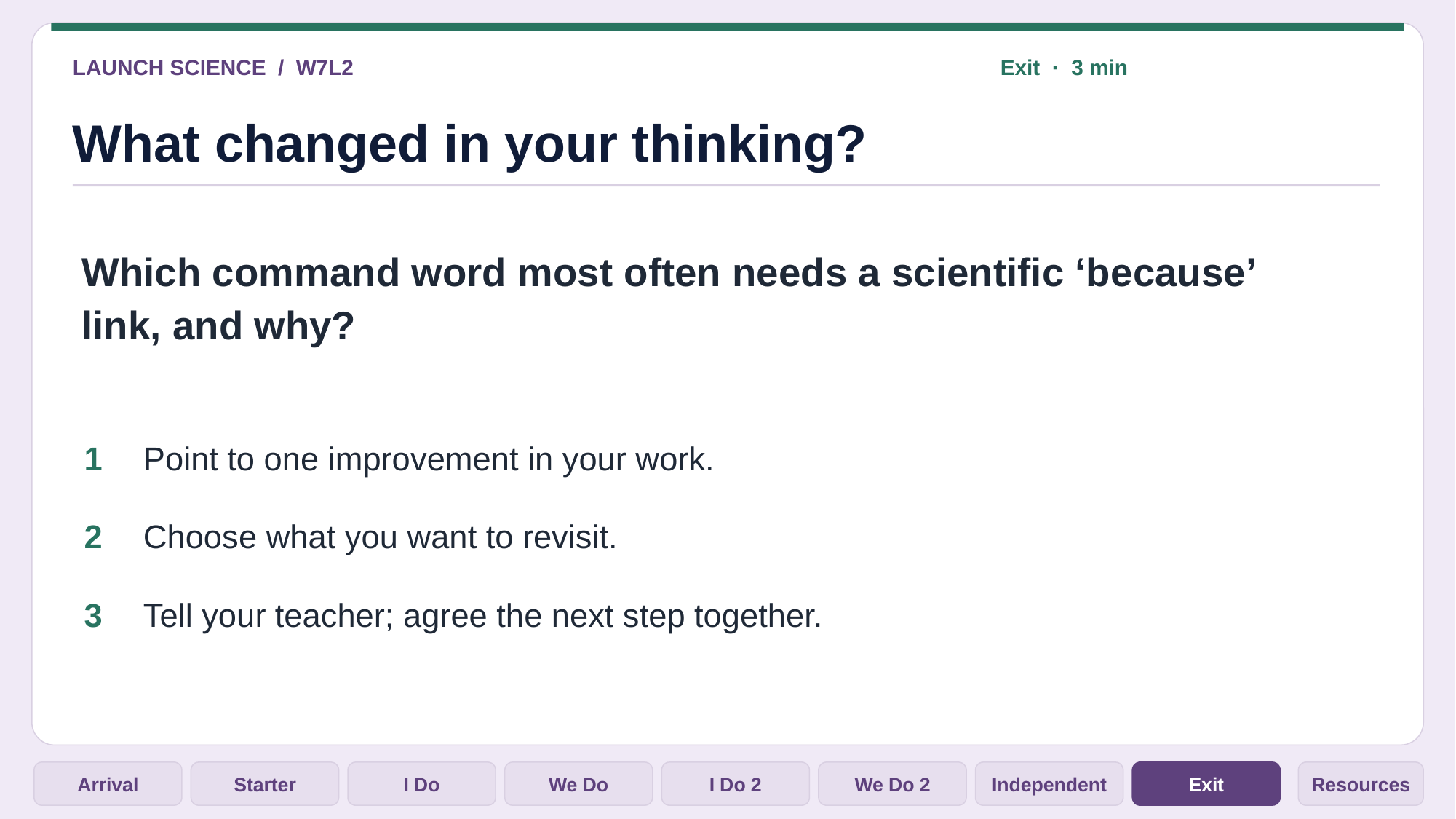

LAUNCH SCIENCE  /  W7L2
Exit  ·  3 min
What changed in your thinking?

Which command word most often needs a scientific ‘because’ link, and why?
1
Point to one improvement in your work.
2
Choose what you want to revisit.
3
Tell your teacher; agree the next step together.
Arrival
Starter
I Do
We Do
I Do 2
We Do 2
Independent
Exit
Resources